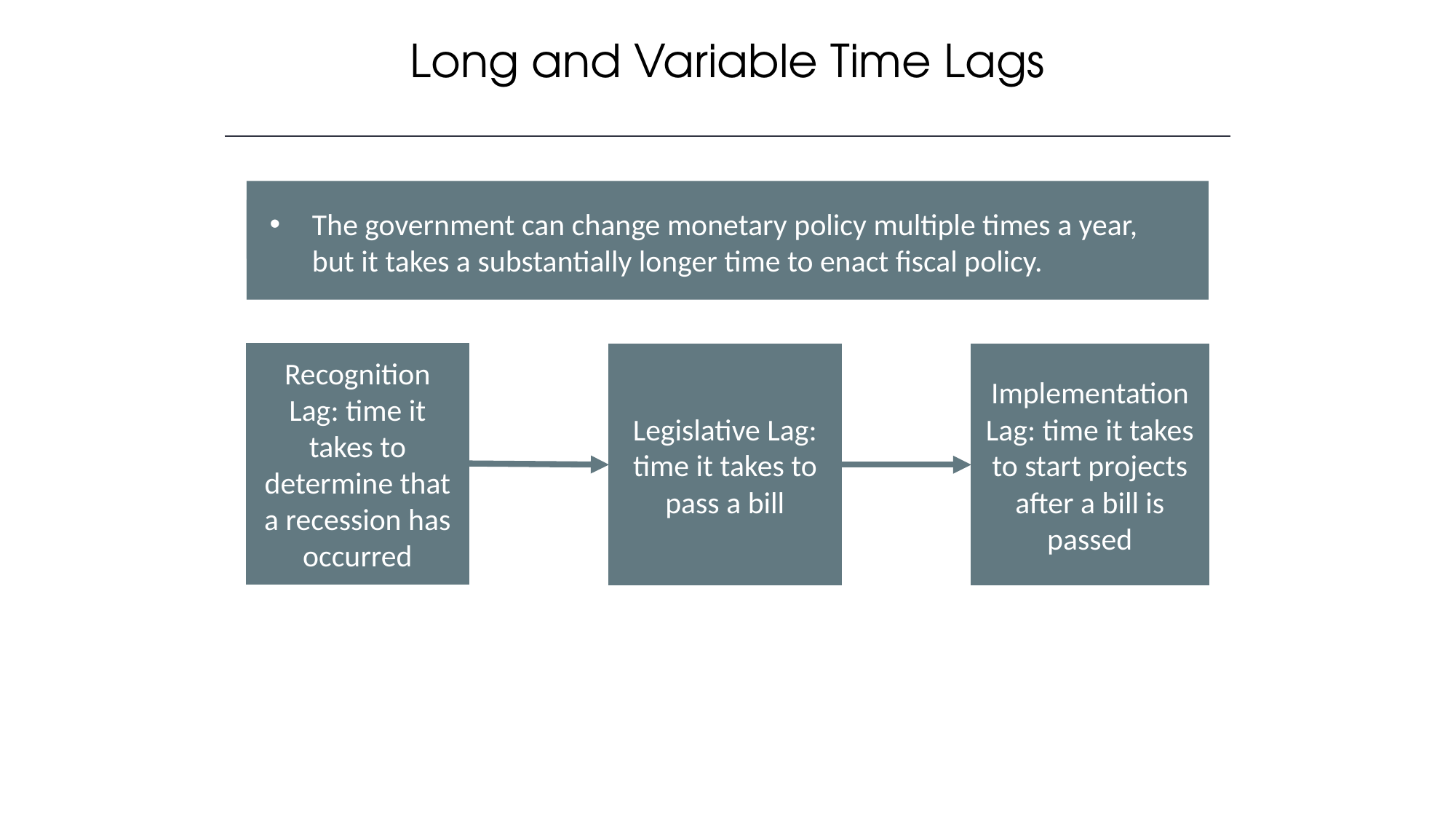

Long and Variable Time Lags

The government can change monetary policy multiple times a year, but it takes a substantially longer time to enact fiscal policy.
Recognition Lag: time it takes to determine that a recession has occurred
Legislative Lag: time it takes to pass a bill
Implementation Lag: time it takes to start projects after a bill is passed